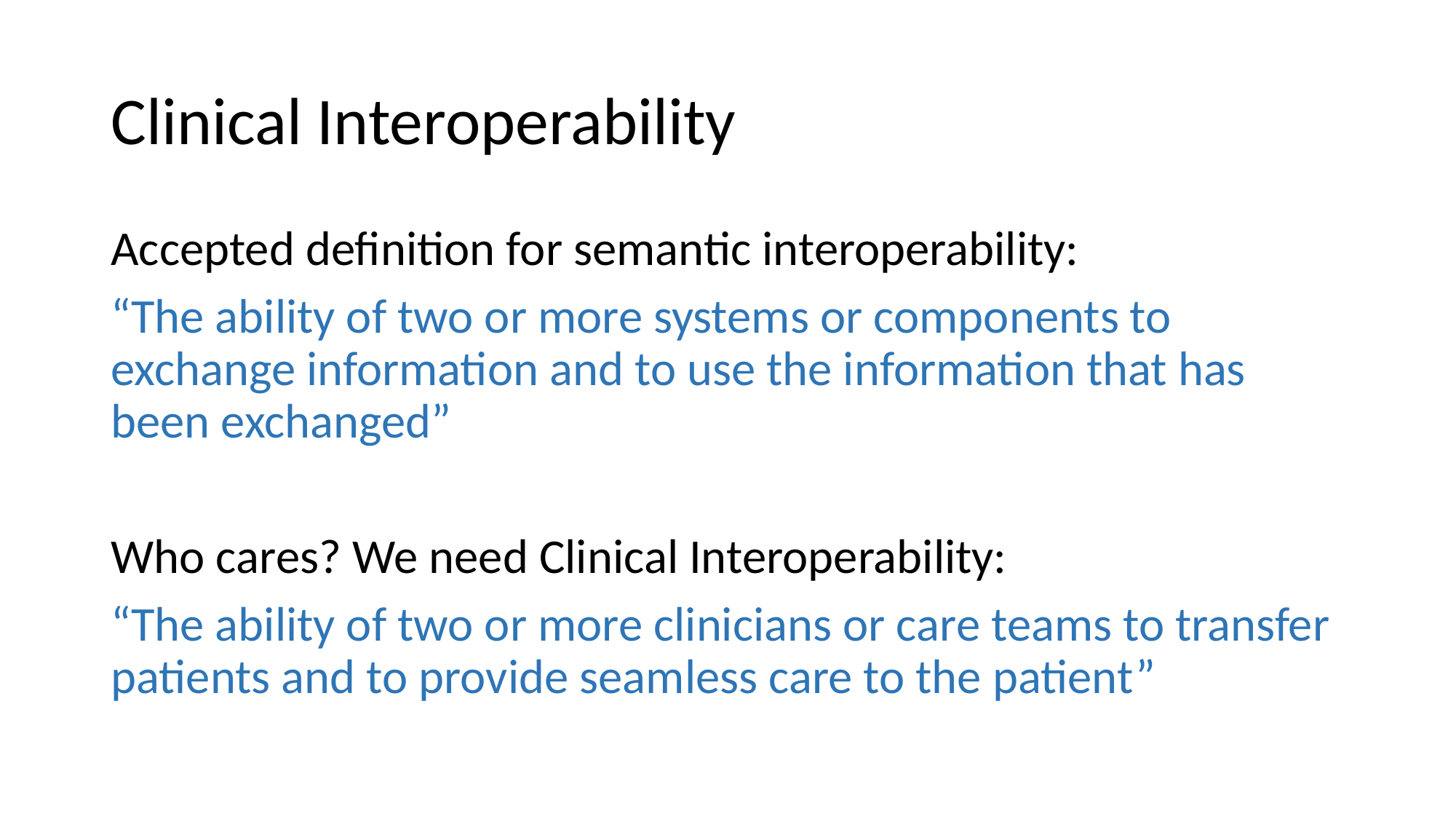

# Clinical Interoperability
Accepted definition for semantic interoperability:
“The ability of two or more systems or components to exchange information and to use the information that has been exchanged”

Who cares? We need Clinical Interoperability:
“The ability of two or more clinicians or care teams to transfer patients and to provide seamless care to the patient”